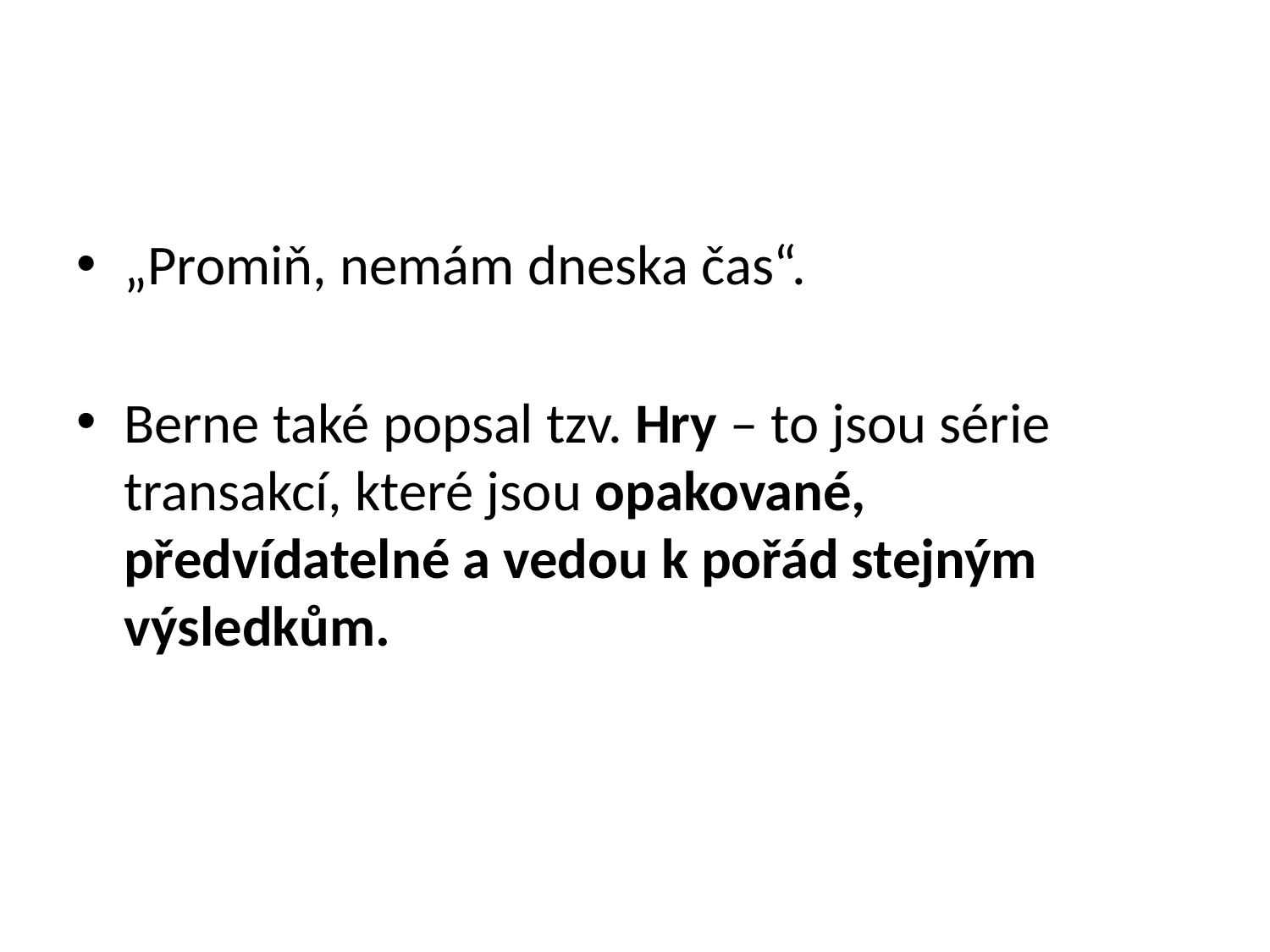

#
„Promiň, nemám dneska čas“.

Berne také popsal tzv. Hry – to jsou série transakcí, které jsou opakované, předvídatelné a vedou k pořád stejným výsledkům.